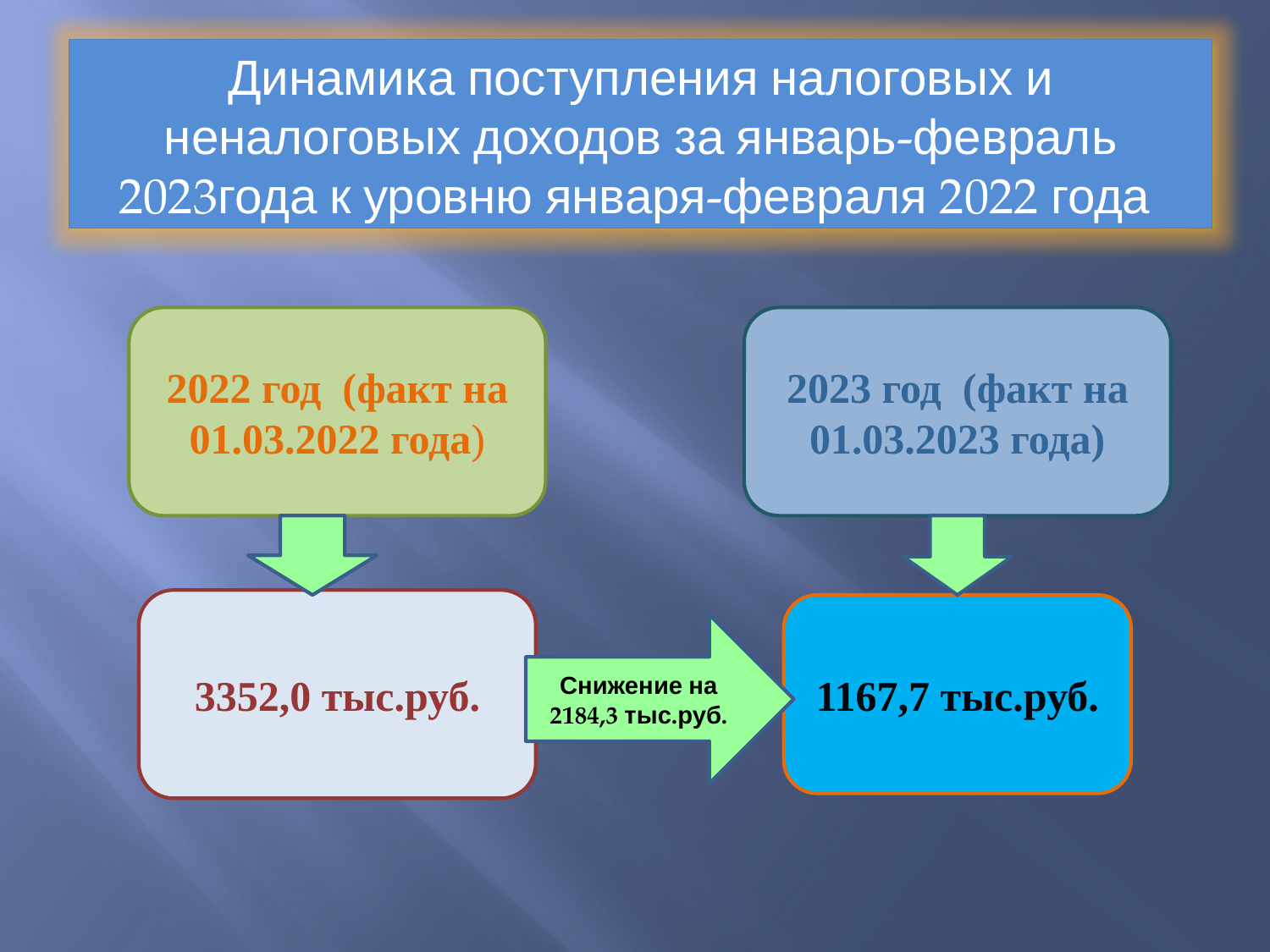

Динамика поступления налоговых и неналоговых доходов за январь-февраль 2023года к уровню января-февраля 2022 года
2022 год  (факт на 01.03.2022 года)
2023 год  (факт на 01.03.2023 года)

3352,0 тыс.руб.
1167,7 тыс.руб.
Снижение на 2184,3 тыс.руб.